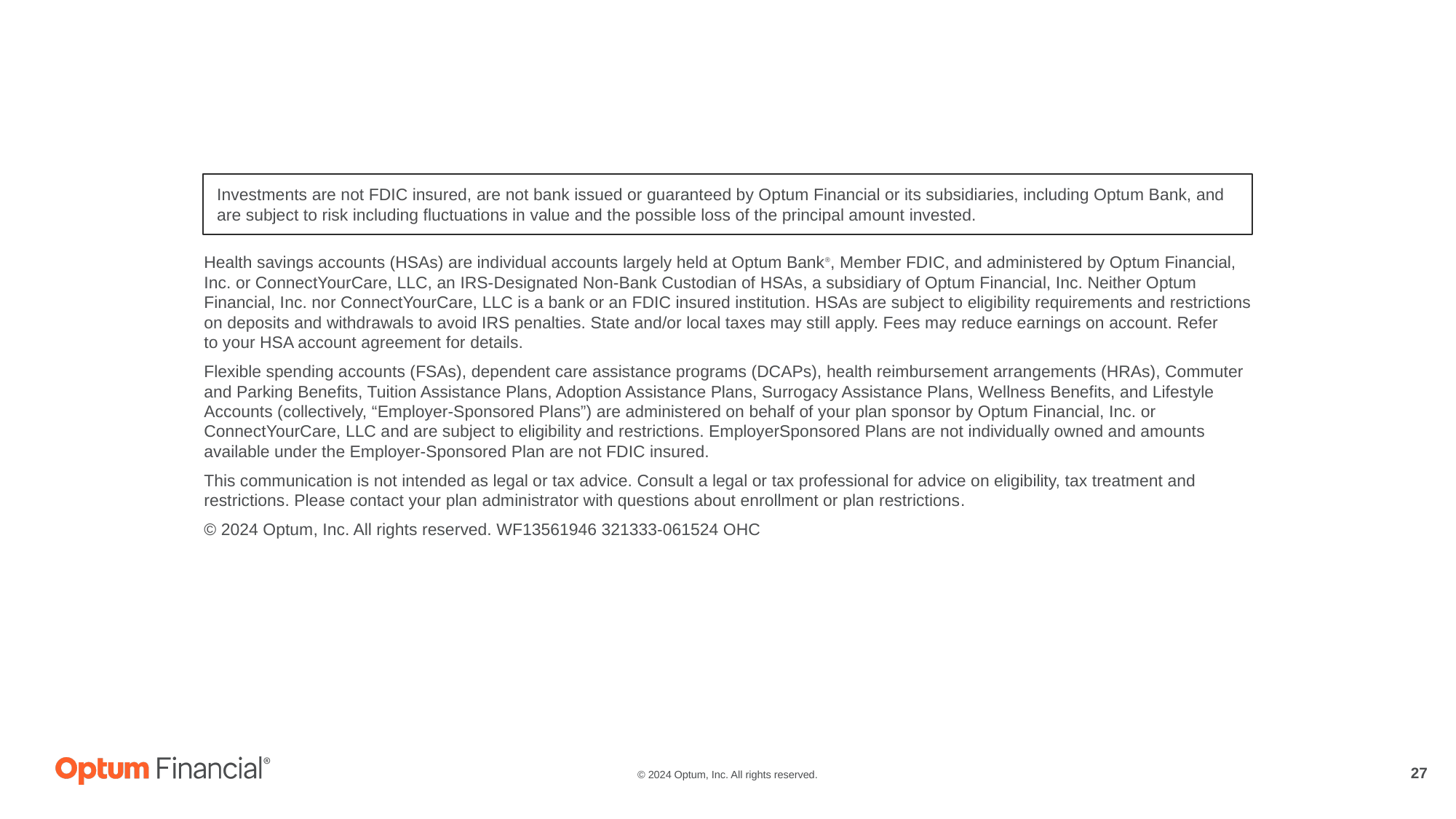

Investments are not FDIC insured, are not bank issued or guaranteed by Optum Financial or its subsidiaries, including Optum Bank, and are subject to risk including fluctuations in value and the possible loss of the principal amount invested.
Health savings accounts (HSAs) are individual accounts largely held at Optum Bank®, Member FDIC, and administered by Optum Financial, Inc. or ConnectYourCare, LLC, an IRS-Designated Non-Bank Custodian of HSAs, a subsidiary of Optum Financial, Inc. Neither Optum Financial, Inc. nor ConnectYourCare, LLC is a bank or an FDIC insured institution. HSAs are subject to eligibility requirements and restrictions on deposits and withdrawals to avoid IRS penalties. State and/or local taxes may still apply. Fees may reduce earnings on account. Refer
to your HSA account agreement for details.
Flexible spending accounts (FSAs), dependent care assistance programs (DCAPs), health reimbursement arrangements (HRAs), Commuter and Parking Benefits, Tuition Assistance Plans, Adoption Assistance Plans, Surrogacy Assistance Plans, Wellness Benefits, and Lifestyle Accounts (collectively, “Employer-Sponsored Plans”) are administered on behalf of your plan sponsor by Optum Financial, Inc. or ConnectYourCare, LLC and are subject to eligibility and restrictions. EmployerSponsored Plans are not individually owned and amounts available under the Employer-Sponsored Plan are not FDIC insured.
This communication is not intended as legal or tax advice. Consult a legal or tax professional for advice on eligibility, tax treatment and restrictions. Please contact your plan administrator with questions about enrollment or plan restrictions.
© 2024 Optum, Inc. All rights reserved. WF13561946 321333-061524 OHC